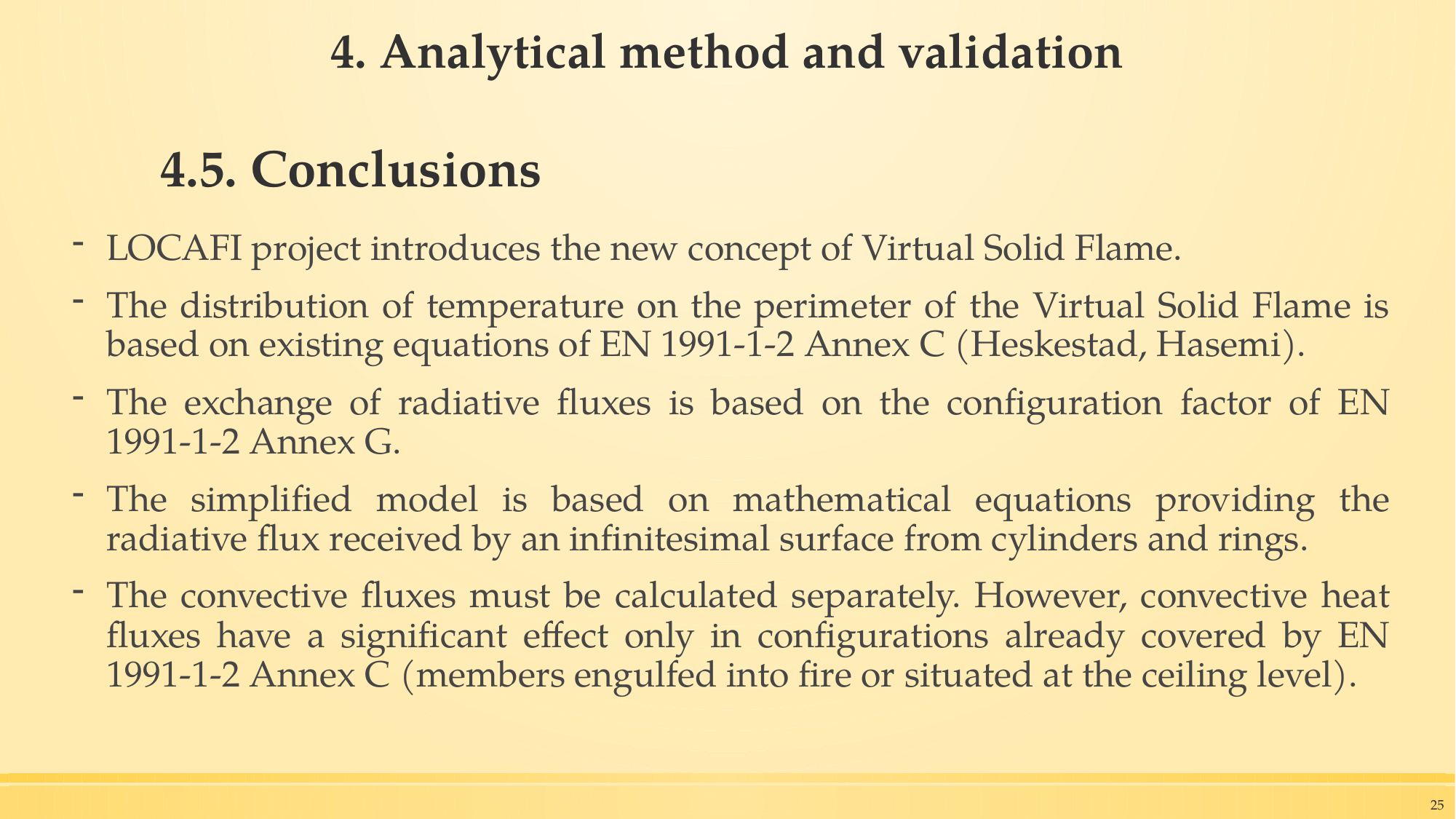

4. Analytical method and validation
# 4.5. Conclusions
LOCAFI project introduces the new concept of Virtual Solid Flame.
The distribution of temperature on the perimeter of the Virtual Solid Flame is based on existing equations of EN 1991-1-2 Annex C (Heskestad, Hasemi).
The exchange of radiative fluxes is based on the configuration factor of EN 1991-1-2 Annex G.
The simplified model is based on mathematical equations providing the radiative flux received by an infinitesimal surface from cylinders and rings.
The convective fluxes must be calculated separately. However, convective heat fluxes have a significant effect only in configurations already covered by EN 1991-1-2 Annex C (members engulfed into fire or situated at the ceiling level).